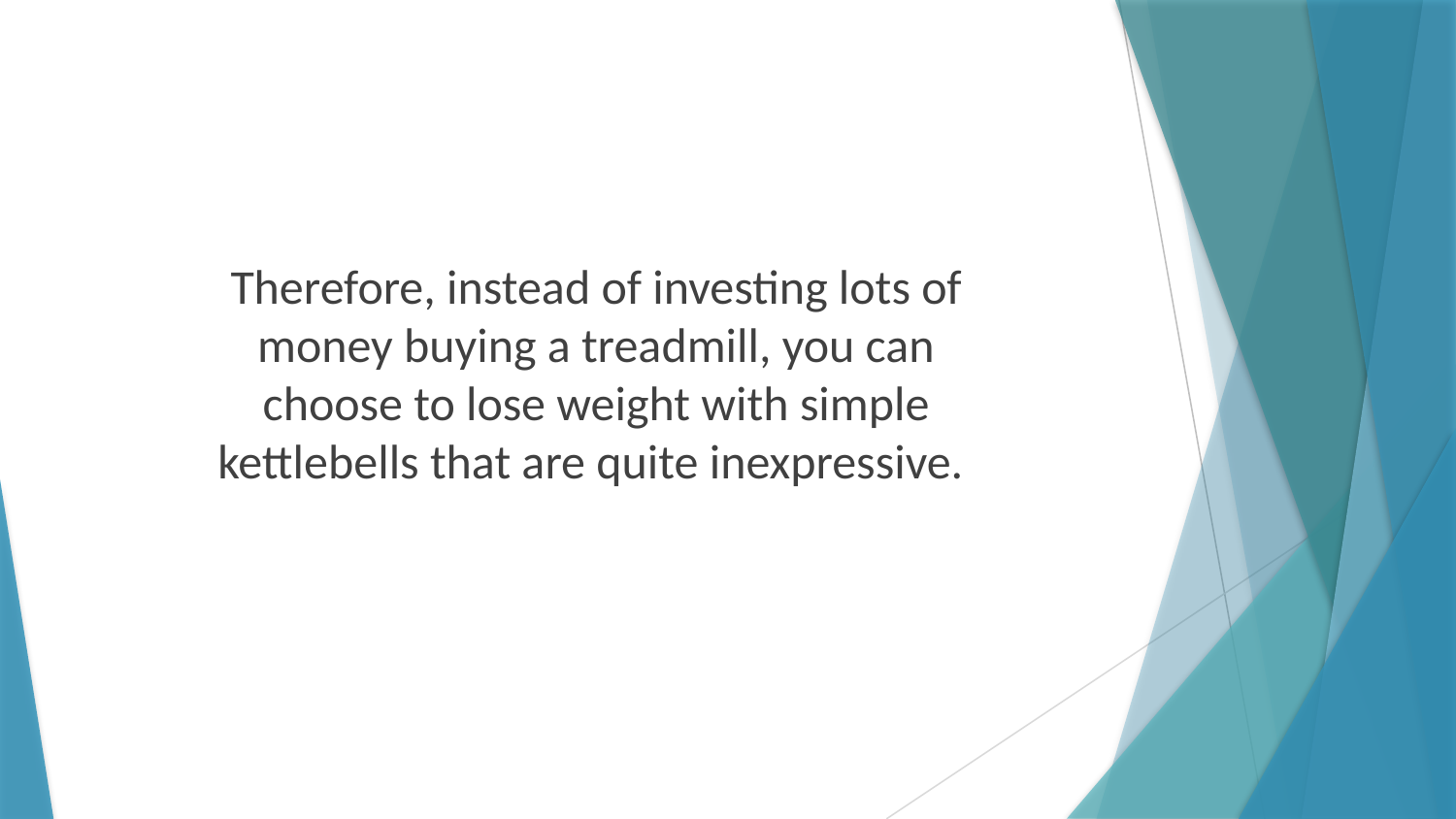

Therefore, instead of investing lots of money buying a treadmill, you can choose to lose weight with simple kettlebells that are quite inexpressive.